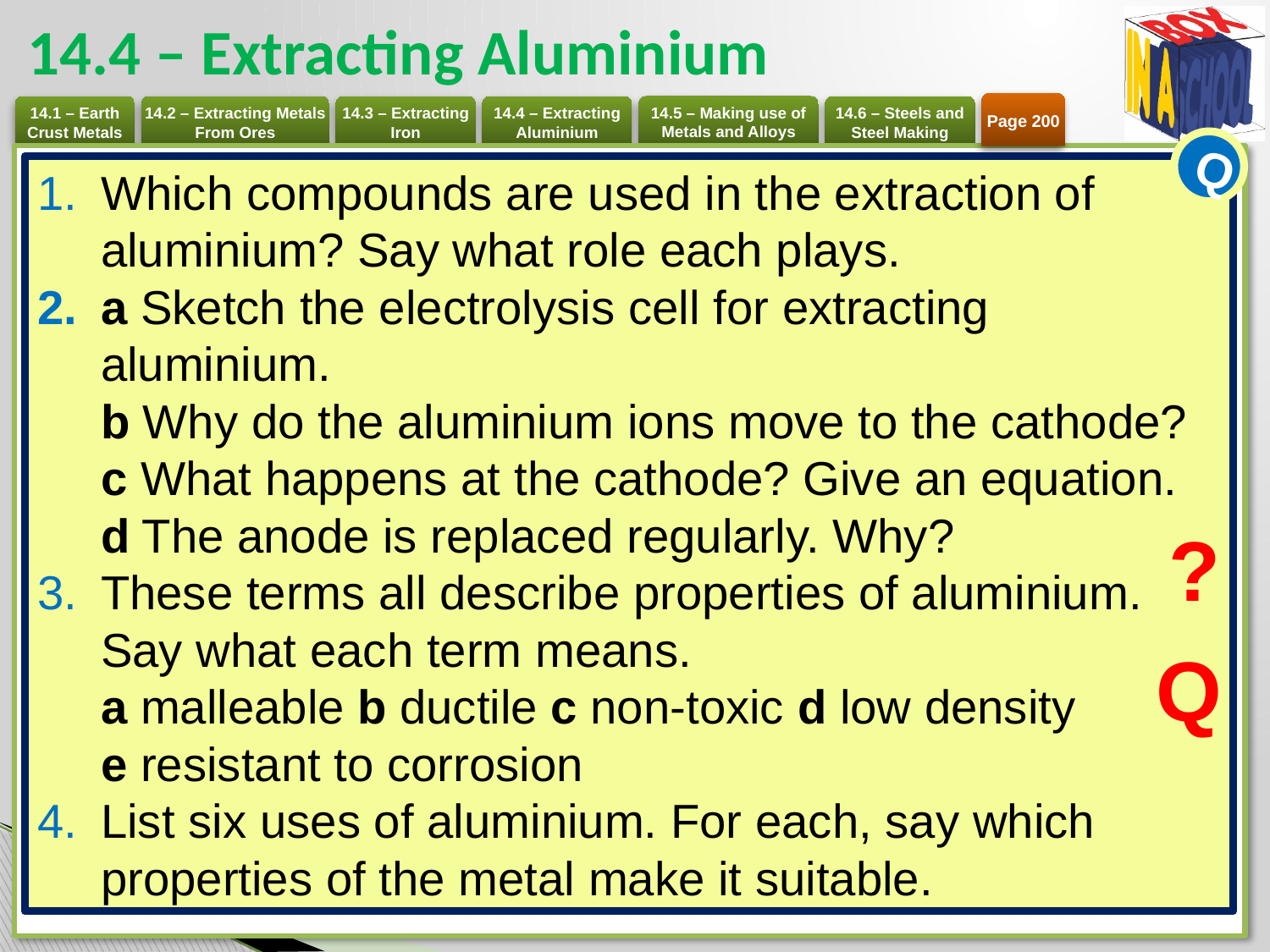

# 14.4 – Extracting Aluminium
Page 200
Q
Which compounds are used in the extraction of aluminium? Say what role each plays.
a Sketch the electrolysis cell for extracting aluminium.
b Why do the aluminium ions move to the cathode?
c What happens at the cathode? Give an equation.
d The anode is replaced regularly. Why?
These terms all describe properties of aluminium. Say what each term means.
a malleable b ductile c non-toxic d low density
e resistant to corrosion
List six uses of aluminium. For each, say which properties of the metal make it suitable.
?
Q